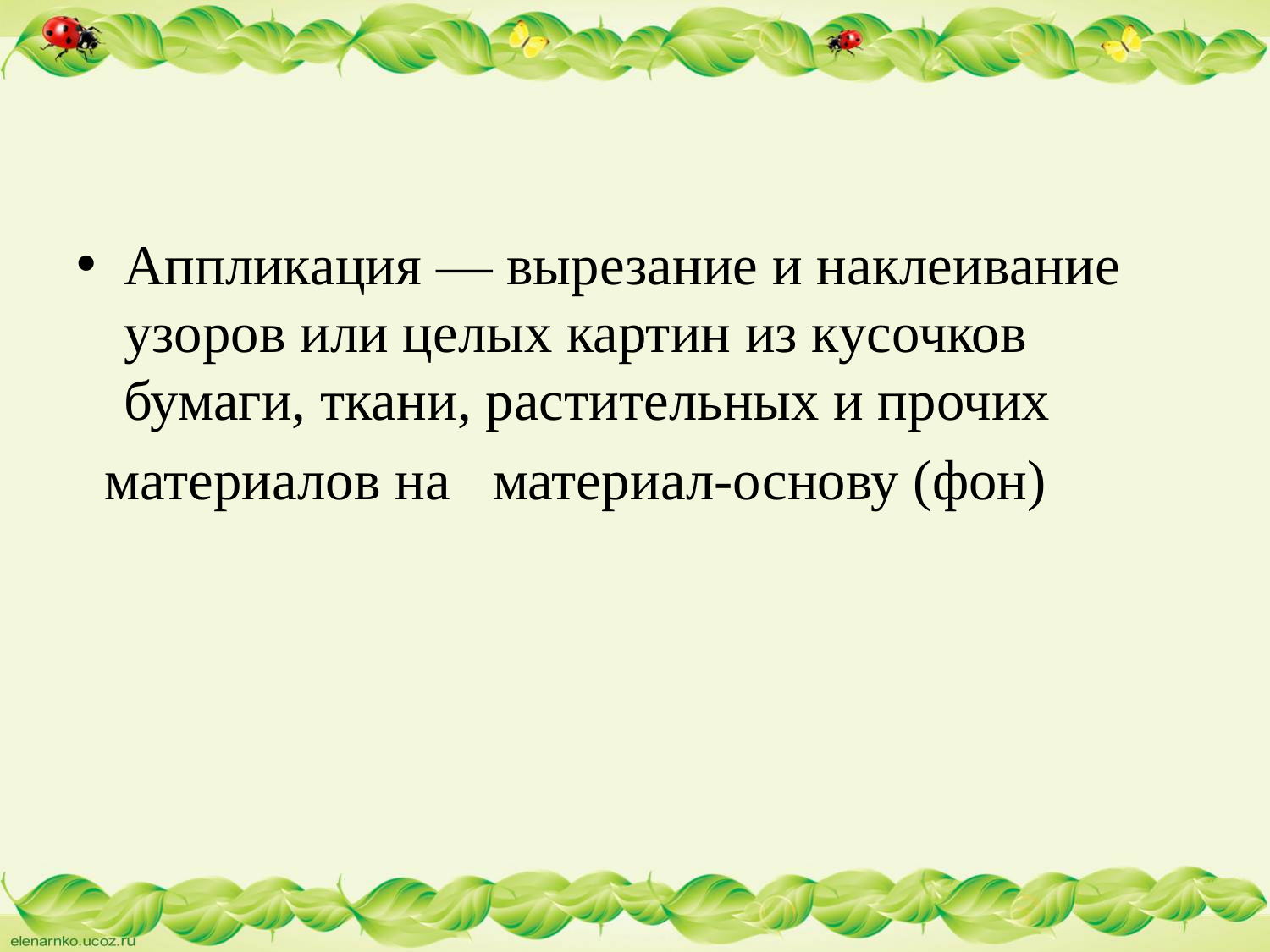

#
Аппликация — вырезание и наклеивание узоров или целых картин из кусочков бумаги, ткани, растительных и прочих
  материалов на   материал-основу (фон)